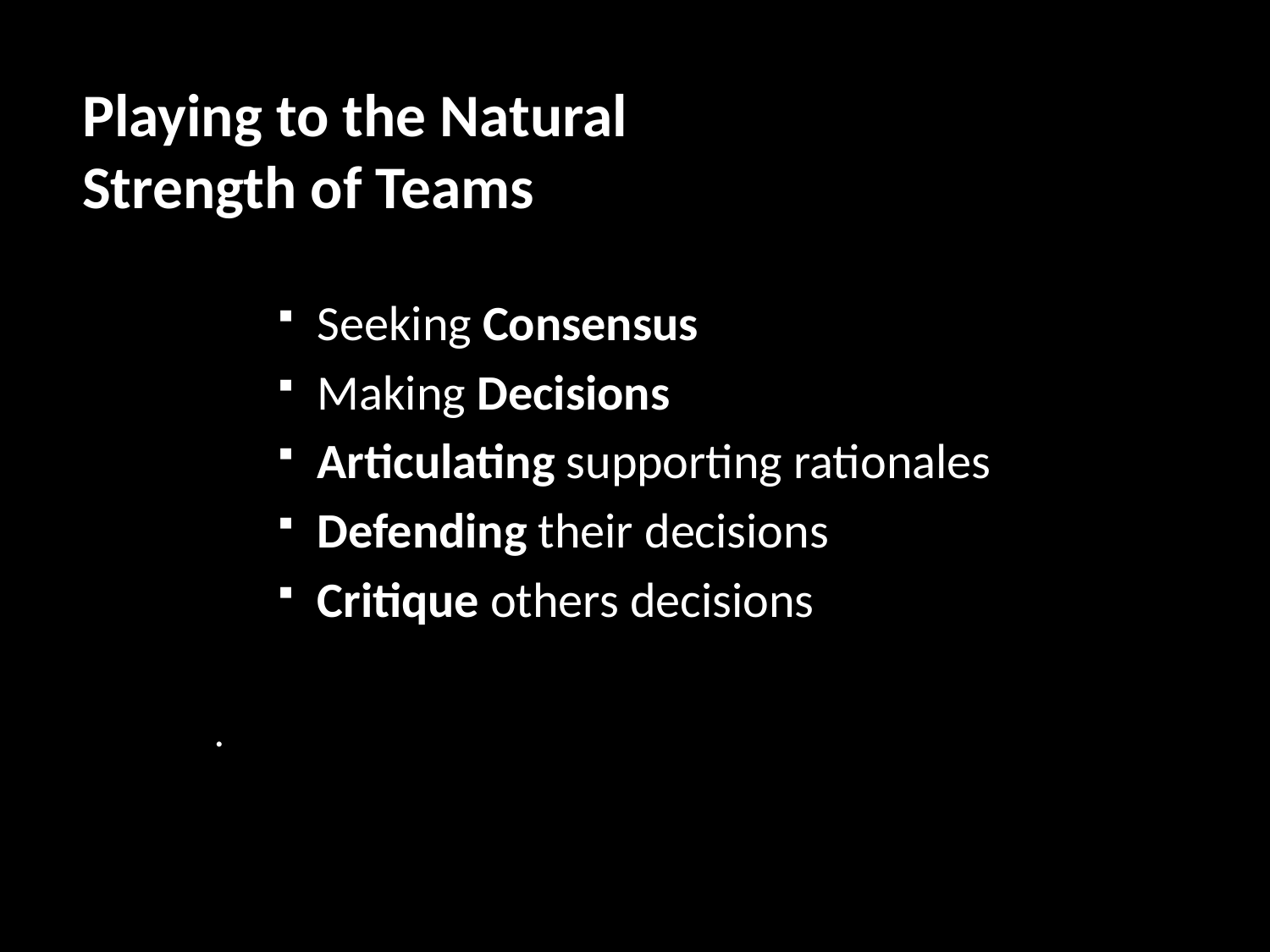

# Playing to the Natural Strength of Teams
Seeking Consensus
Making Decisions
Articulating supporting rationales
Defending their decisions
Critique others decisions

.